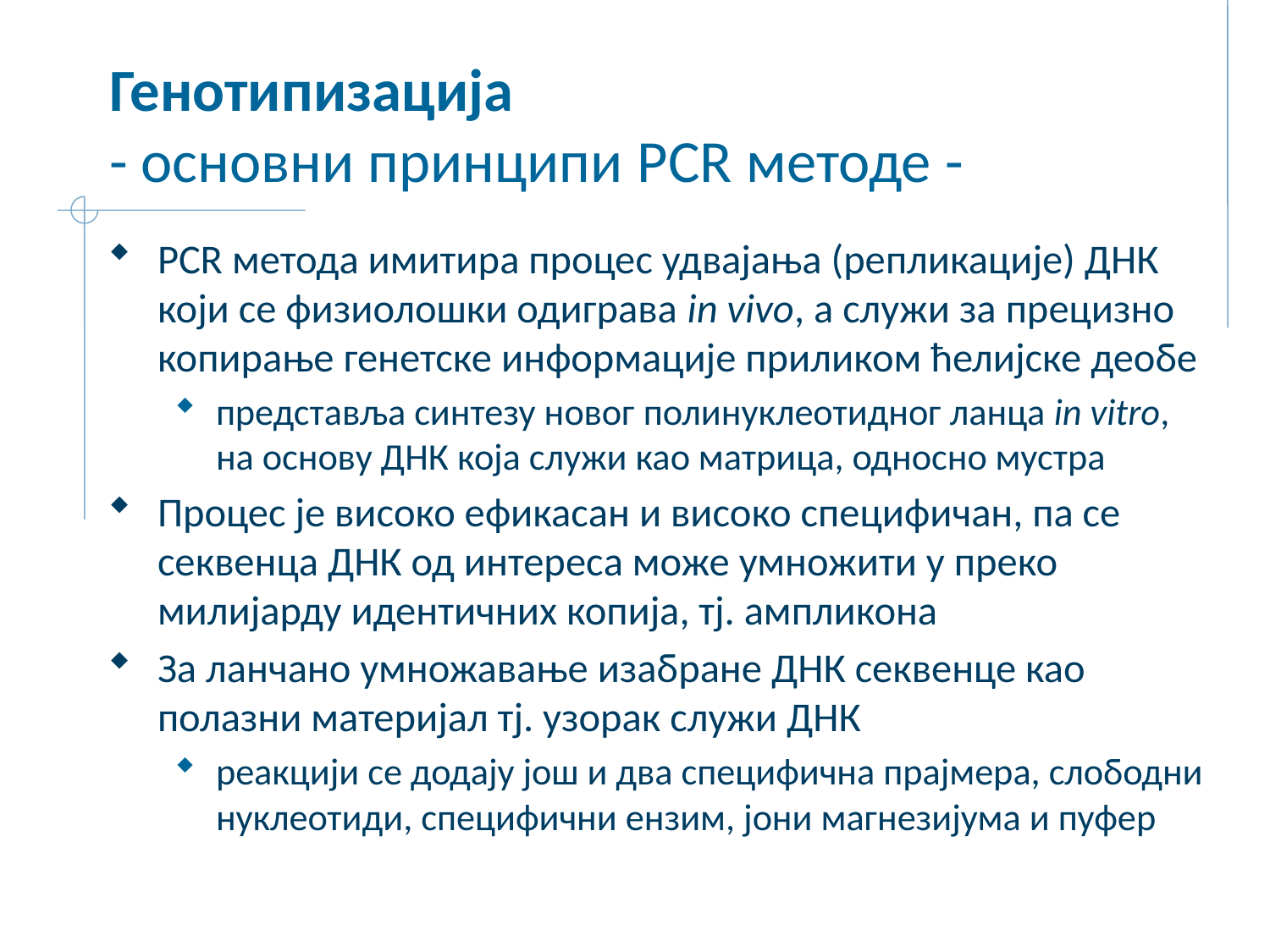

# Генотипизација - основни принципи PCR методе -
PCR метода имитира процес удвајања (репликације) ДНК који се физиолошки одиграва in vivo, а служи за прецизно копирање генетске информације приликом ћелијске деобе
представља синтезу новог полинуклеотидног ланца in vitro, на основу ДНК која служи као матрица, односно мустра
Процес је високо ефикасан и високо специфичан, па се секвенца ДНК од интереса може умножити у преко милијарду идентичних копија, тј. ампликона
За ланчано умножавање изабране ДНК секвенце као полазни материјал тј. узорак служи ДНК
реакцији се додају још и два специфична прајмера, слободни нуклеотиди, специфични ензим, јони магнезијума и пуфер